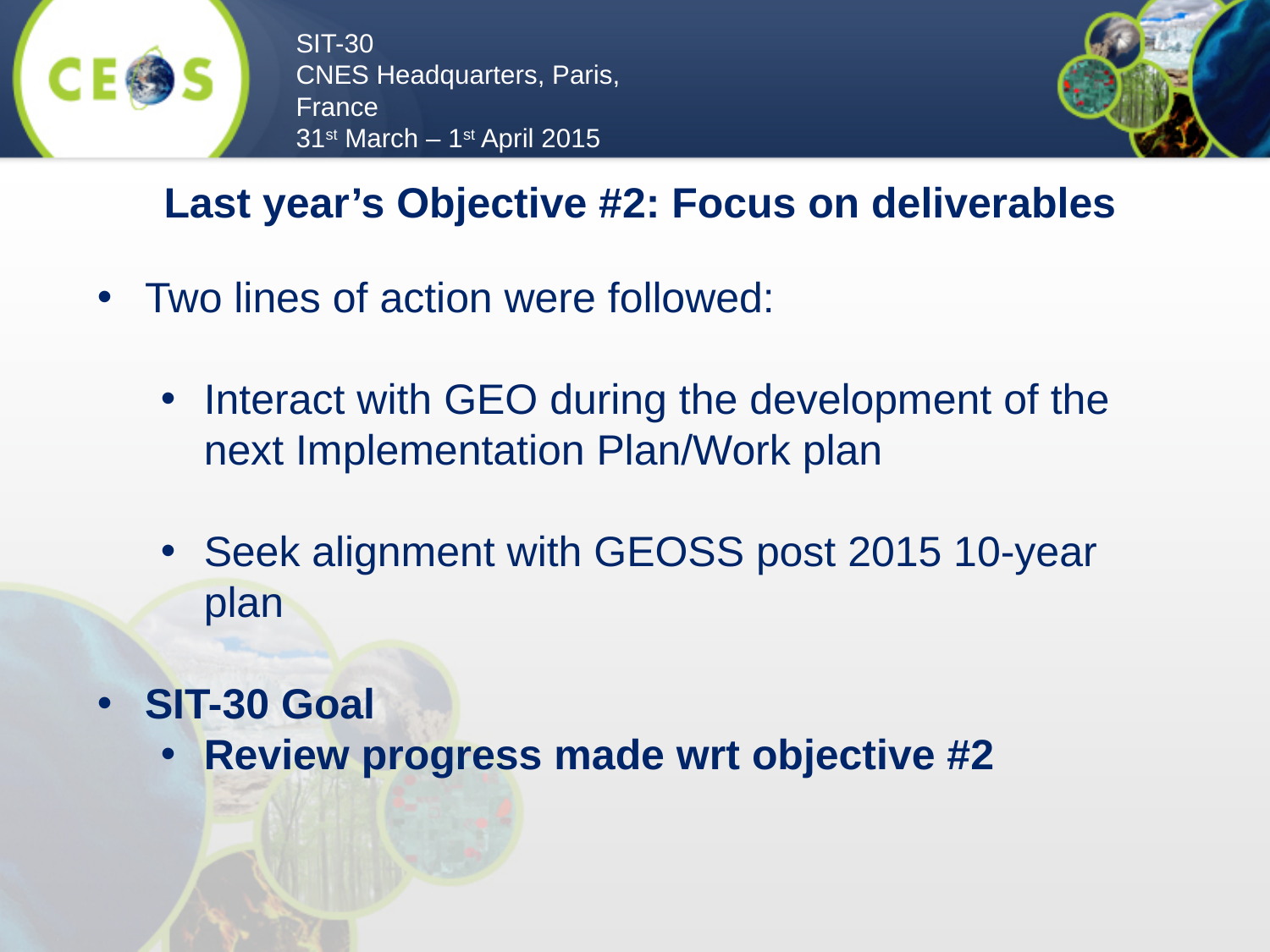

# Last year’s Objective #2: Focus on deliverables
Two lines of action were followed:
Interact with GEO during the development of the next Implementation Plan/Work plan
Seek alignment with GEOSS post 2015 10-year plan

SIT-30 Goal
Review progress made wrt objective #2